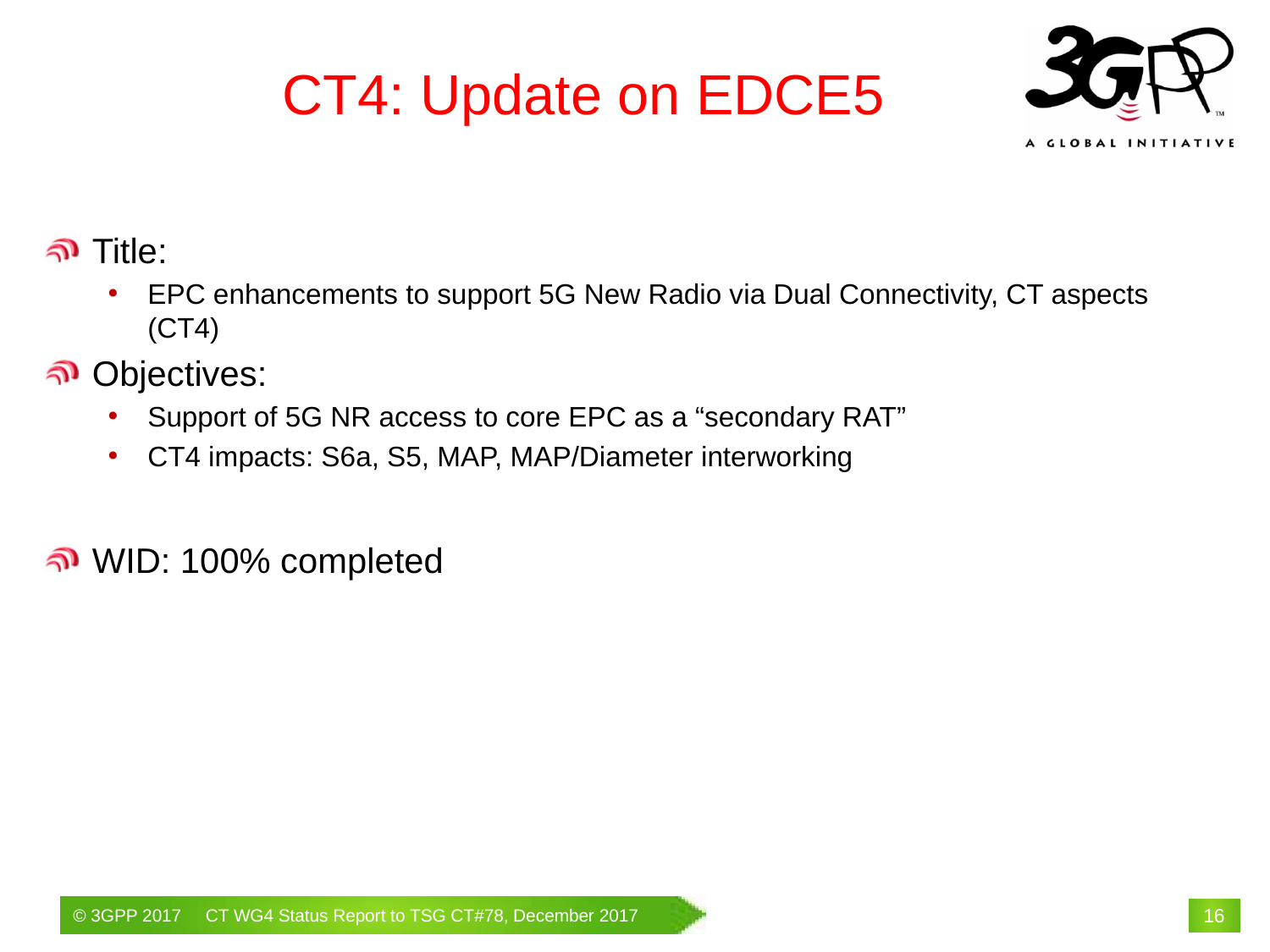

# CT4: Update on EDCE5
Title:
EPC enhancements to support 5G New Radio via Dual Connectivity, CT aspects (CT4)
Objectives:
Support of 5G NR access to core EPC as a “secondary RAT”
CT4 impacts: S6a, S5, MAP, MAP/Diameter interworking

WID: 100% completed